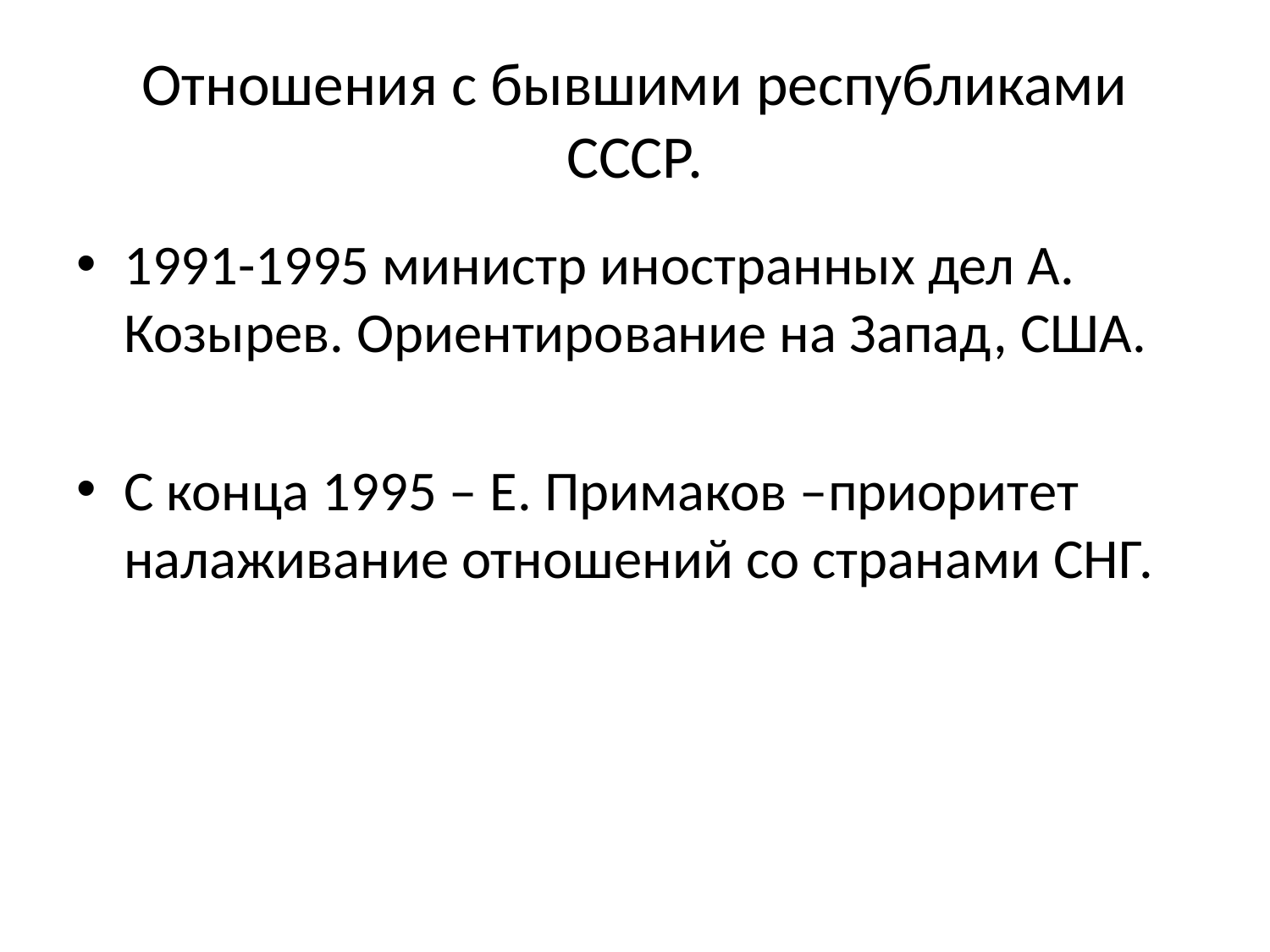

# Отношения с бывшими республиками СССР.
1991-1995 министр иностранных дел А. Козырев. Ориентирование на Запад, США.

С конца 1995 – Е. Примаков –приоритет налаживание отношений со странами СНГ.